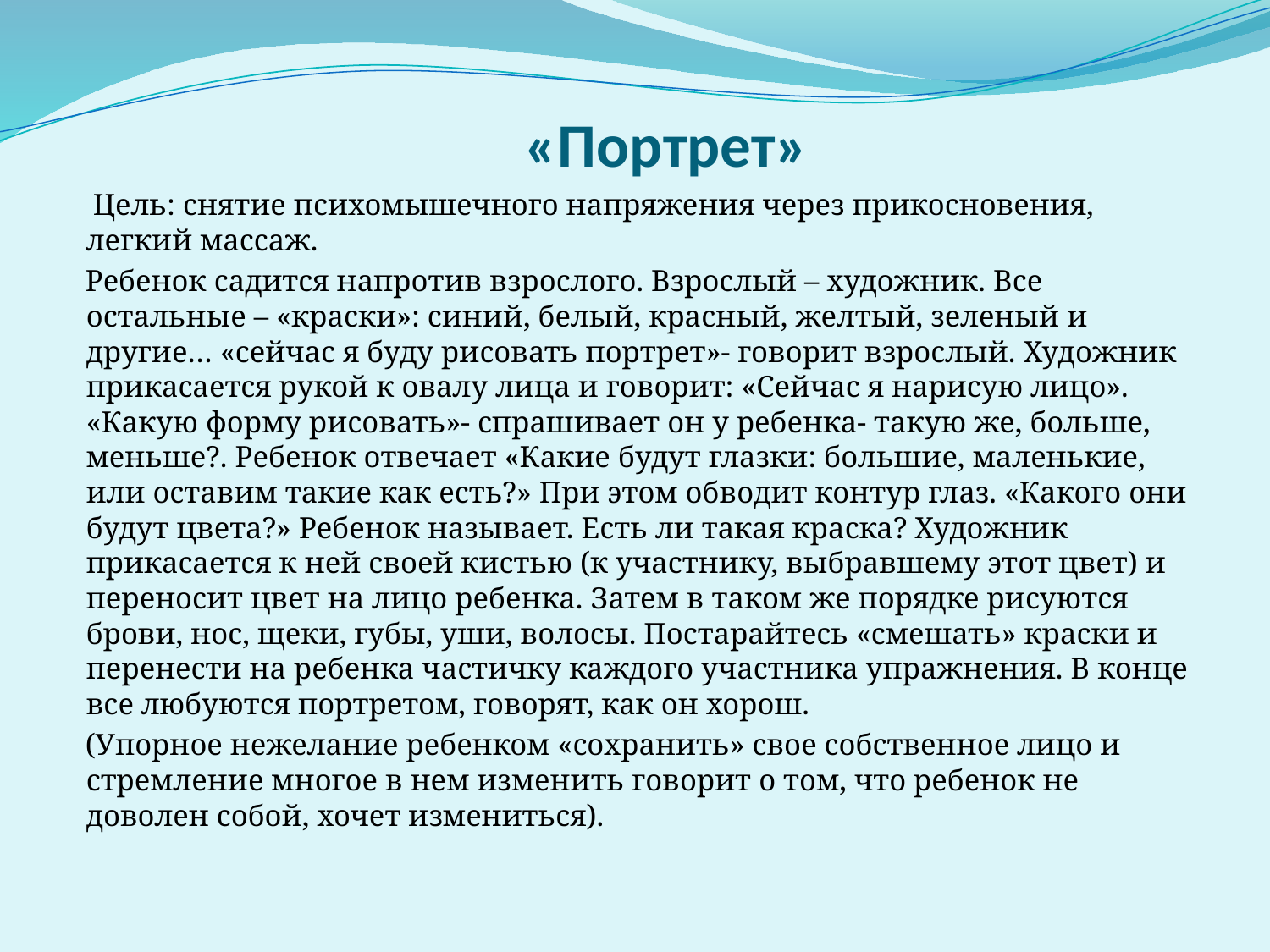

# «Портрет»
     Цель: снятие психомышечного напряжения через прикосновения, легкий массаж.
    Ребенок садится напротив взрослого. Взрослый – художник. Все остальные – «краски»: синий, белый, красный, желтый, зеленый и другие… «сейчас я буду рисовать портрет»- говорит взрослый. Художник прикасается рукой к овалу лица и говорит: «Сейчас я нарисую лицо». «Какую форму рисовать»- спрашивает он у ребенка- такую же, больше, меньше?. Ребенок отвечает «Какие будут глазки: большие, маленькие, или оставим такие как есть?» При этом обводит контур глаз. «Какого они будут цвета?» Ребенок называет. Есть ли такая краска? Художник прикасается к ней своей кистью (к участнику, выбравшему этот цвет) и переносит цвет на лицо ребенка. Затем в таком же порядке рисуются  брови, нос, щеки, губы, уши, волосы. Постарайтесь «смешать» краски и перенести на ребенка частичку каждого участника упражнения. В конце все любуются портретом, говорят, как он хорош.
    (Упорное нежелание ребенком «сохранить» свое собственное лицо и стремление многое в нем изменить говорит о том, что ребенок не доволен собой, хочет измениться).